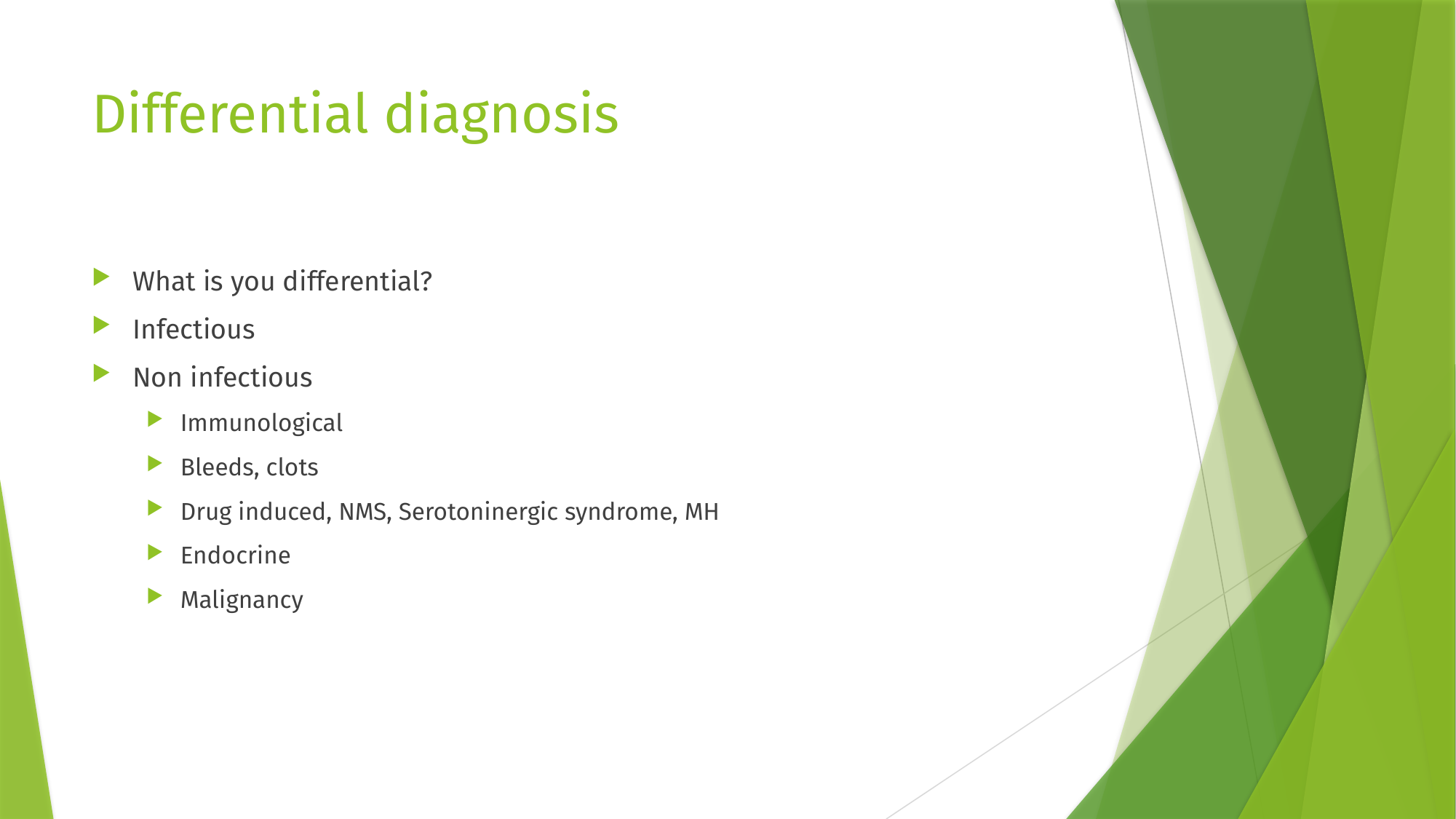

# Differential diagnosis
What is you differential?
Infectious
Non infectious
Immunological
Bleeds, clots
Drug induced, NMS, Serotoninergic syndrome, MH
Endocrine
Malignancy